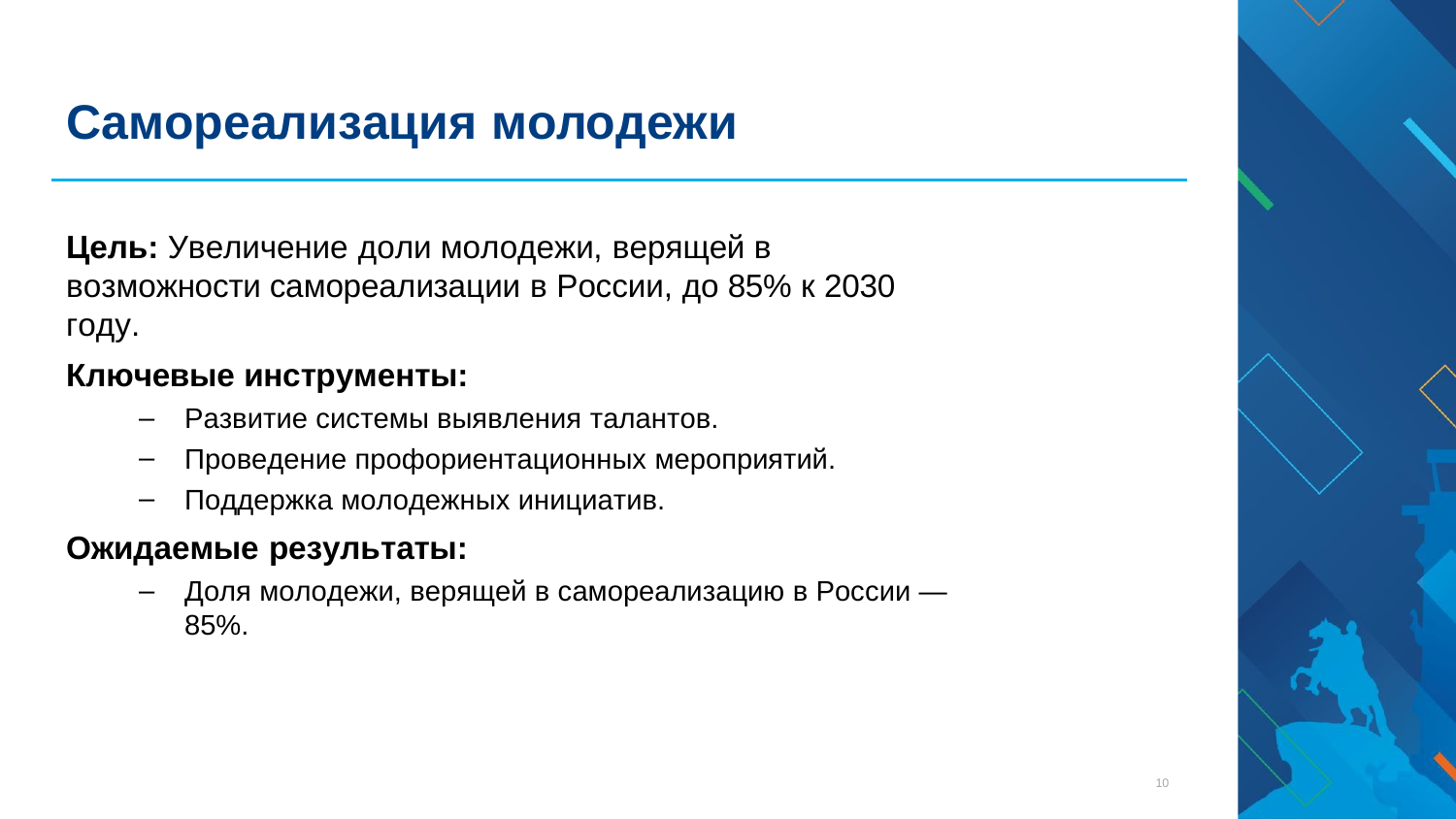

# Самореализация молодежи

Цель: Увеличение доли молодежи, верящей в возможности самореализации в России, до 85% к 2030 году.
Ключевые инструменты:
Развитие системы выявления талантов.
Проведение профориентационных мероприятий.
Поддержка молодежных инициатив.
Ожидаемые результаты:
Доля молодежи, верящей в самореализацию в России — 85%.
10